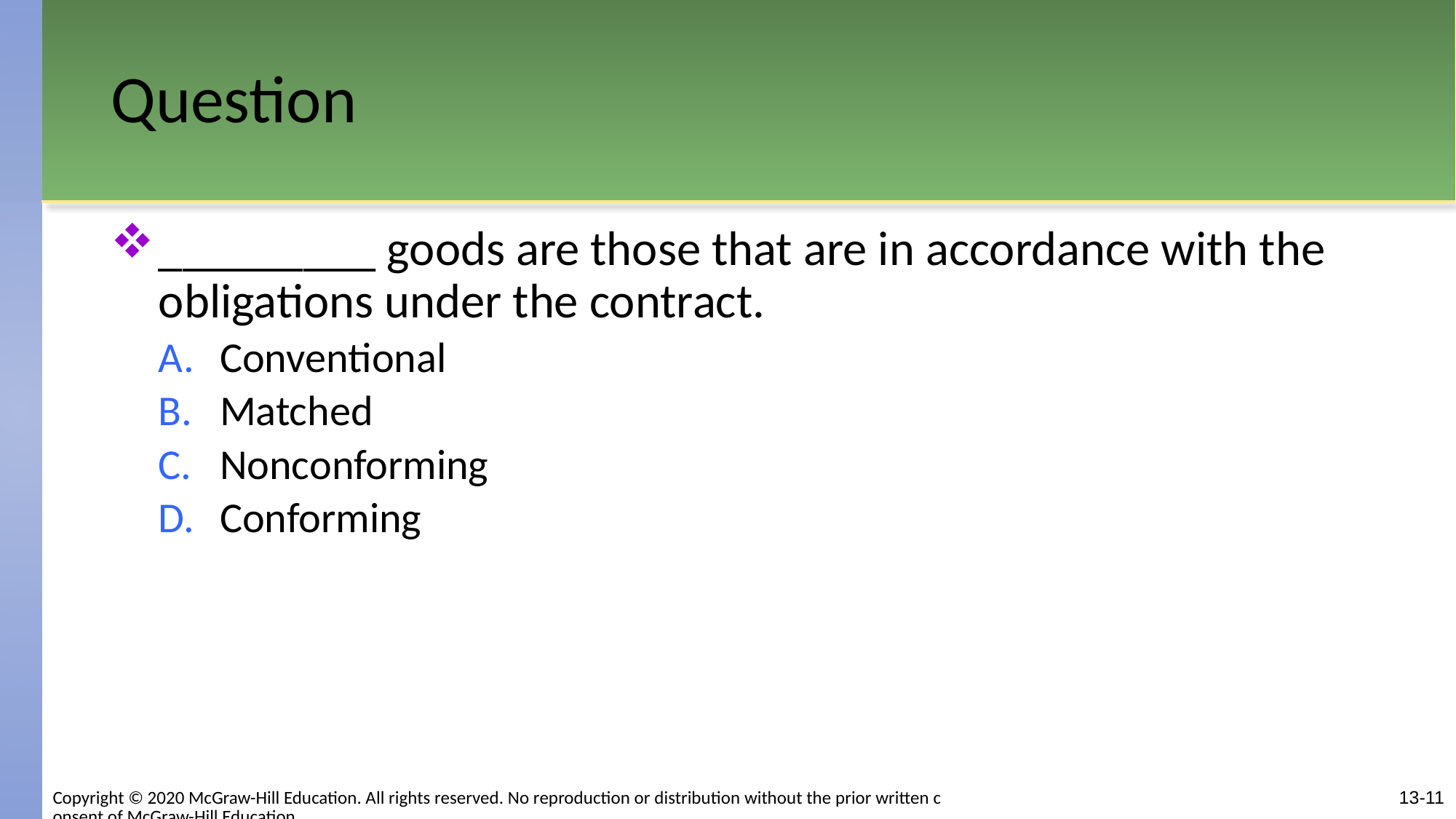

# Question
_________ goods are those that are in accordance with the obligations under the contract.
Conventional
Matched
Nonconforming
Conforming
Copyright © 2020 McGraw-Hill Education. All rights reserved. No reproduction or distribution without the prior written consent of McGraw-Hill Education.
13-11